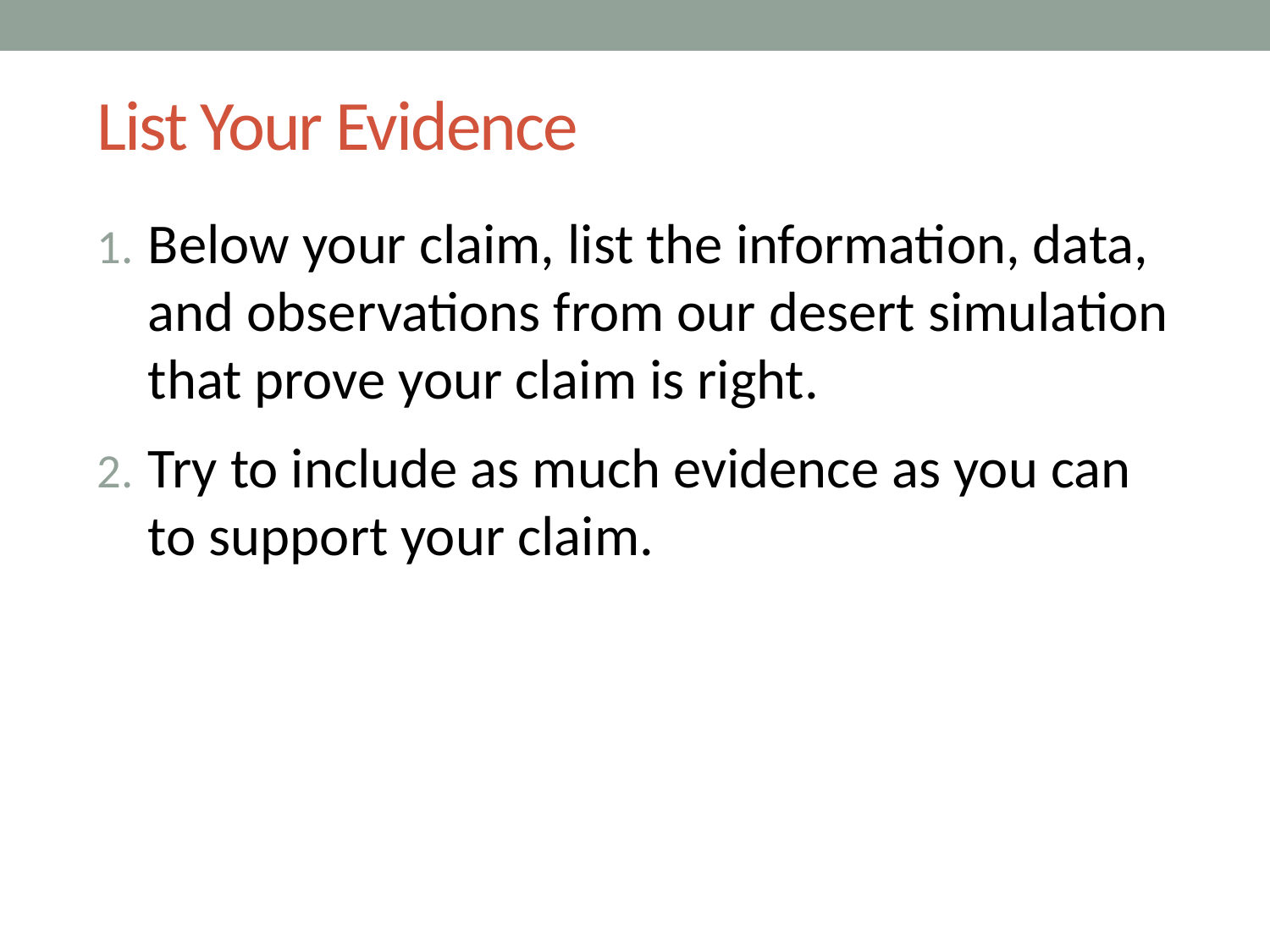

# List Your Evidence
Below your claim, list the information, data, and observations from our desert simulation that prove your claim is right.
Try to include as much evidence as you can
to support your claim.